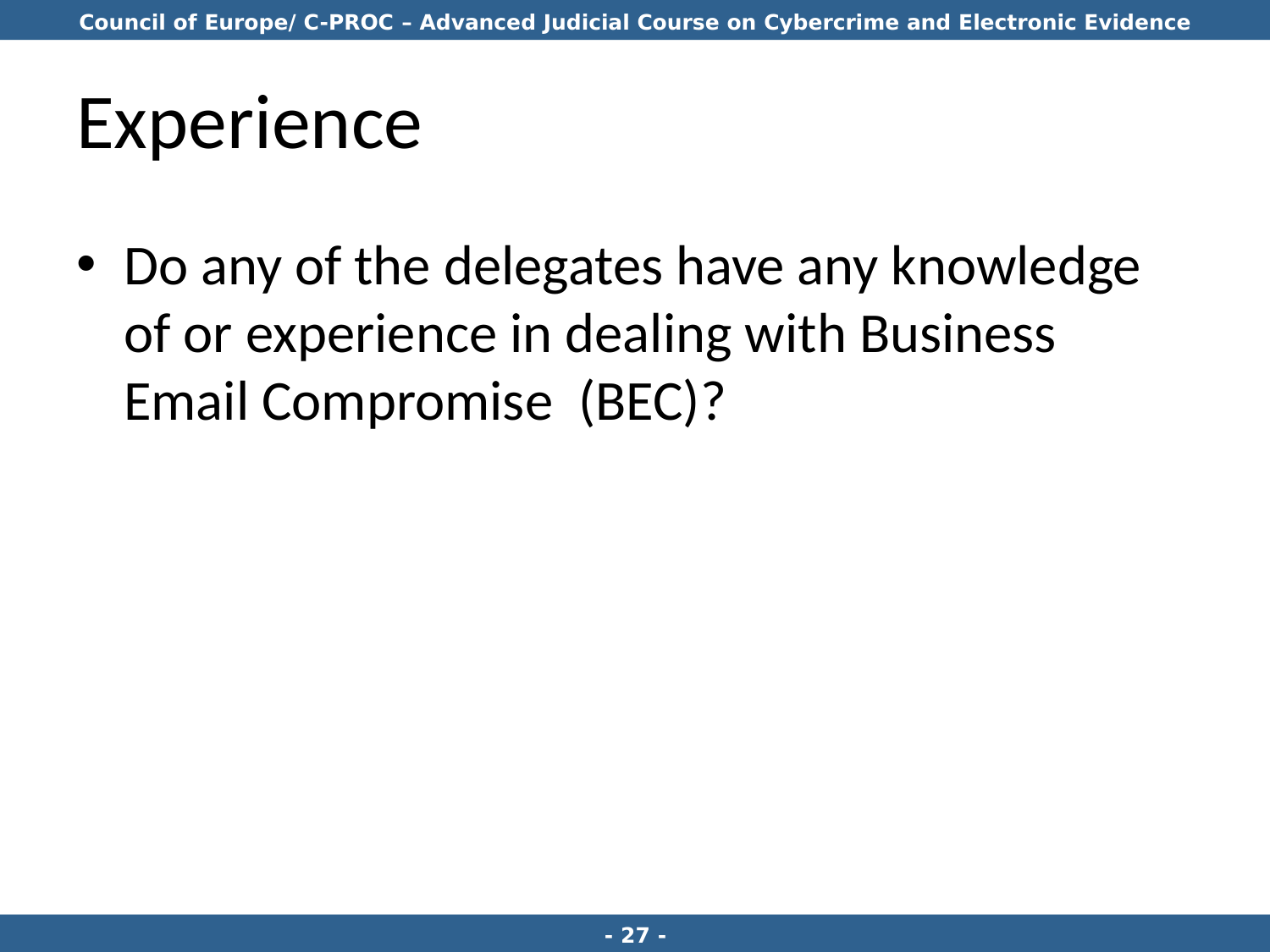

# Experience
Do any of the delegates have any knowledge of or experience in dealing with Business Email Compromise  (BEC)?